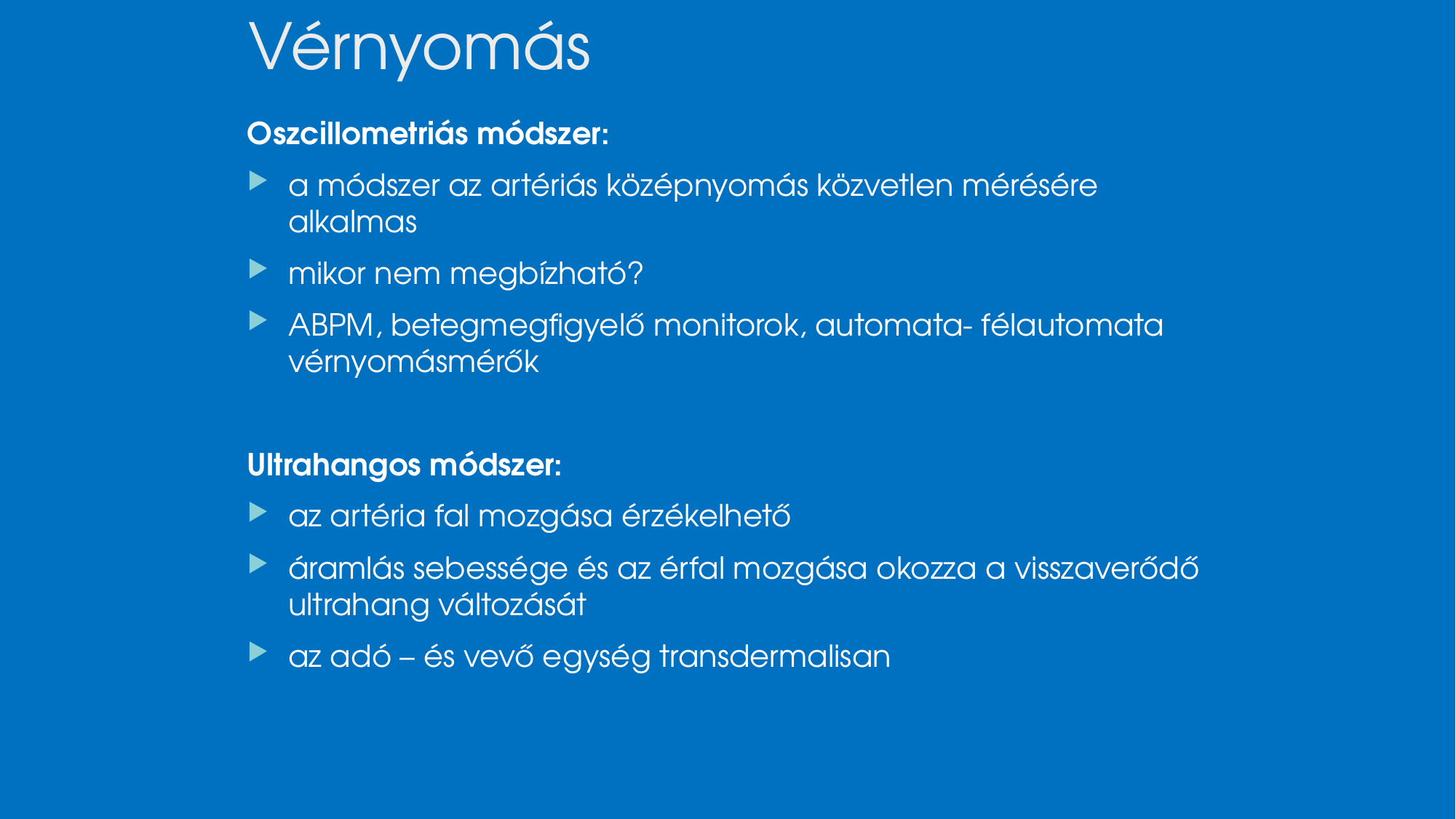

# Vérnyomás
Oszcillometriás módszer:
a módszer az artériás középnyomás közvetlen mérésére alkalmas
mikor nem megbízható?
ABPM, betegmegfigyelő monitorok, automata- félautomata vérnyomásmérők

Ultrahangos módszer:
az artéria fal mozgása érzékelhető
áramlás sebessége és az érfal mozgása okozza a visszaverődő ultrahang változását
az adó – és vevő egység transdermalisan